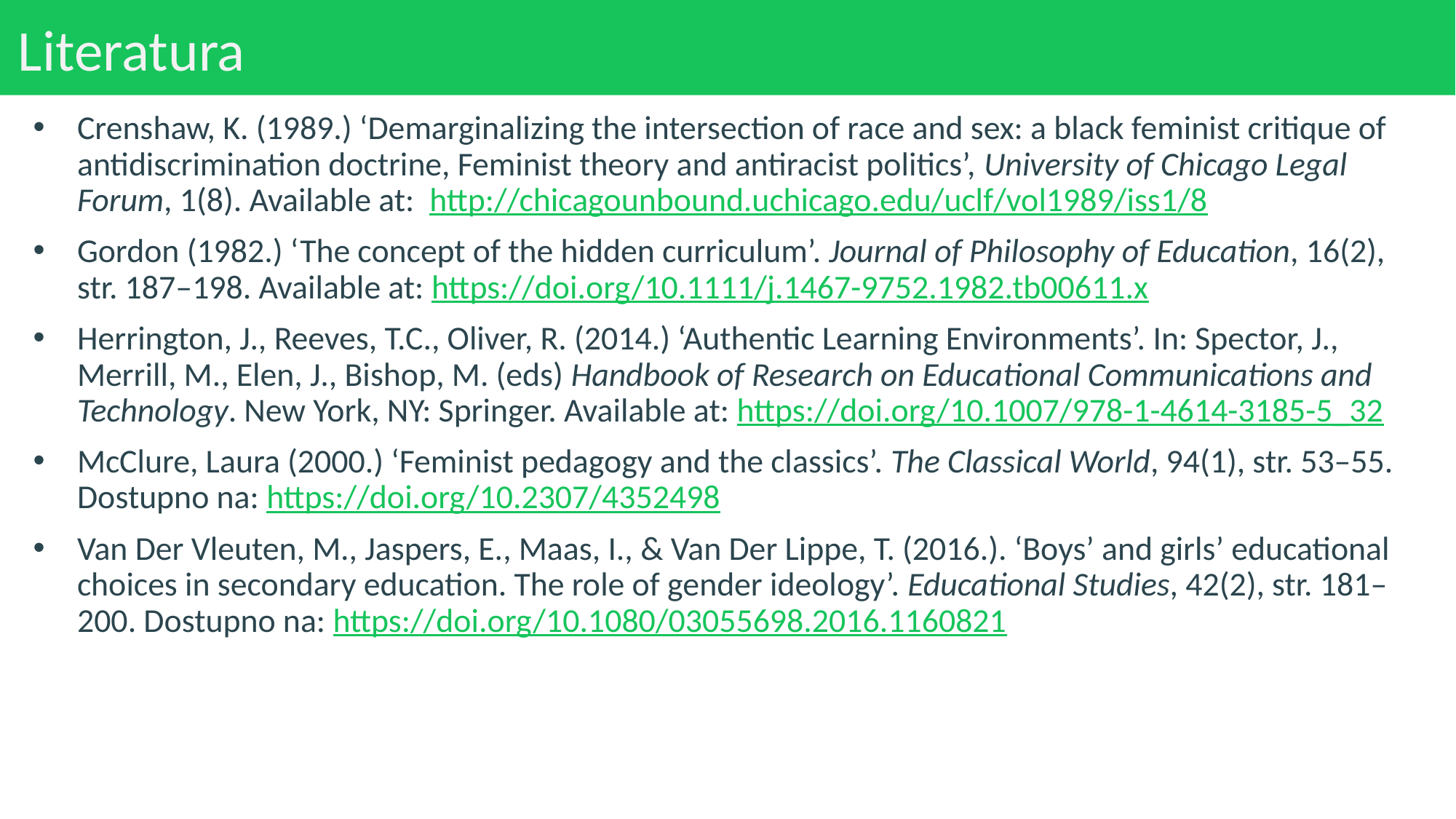

# Literatura
Crenshaw, K. (1989.) ‘Demarginalizing the intersection of race and sex: a black feminist critique of antidiscrimination doctrine, Feminist theory and antiracist politics’, University of Chicago Legal Forum, 1(8). Available at:  http://chicagounbound.uchicago.edu/uclf/vol1989/iss1/8
Gordon (1982.) ‘The concept of the hidden curriculum’. Journal of Philosophy of Education, 16(2), str. 187–198. Available at: https://doi.org/10.1111/j.1467-9752.1982.tb00611.x
Herrington, J., Reeves, T.C., Oliver, R. (2014.) ‘Authentic Learning Environments’. In: Spector, J., Merrill, M., Elen, J., Bishop, M. (eds) Handbook of Research on Educational Communications and Technology. New York, NY: Springer. Available at: https://doi.org/10.1007/978-1-4614-3185-5_32
McClure, Laura (2000.) ‘Feminist pedagogy and the classics’. The Classical World, 94(1), str. 53–55. Dostupno na: https://doi.org/10.2307/4352498
Van Der Vleuten, M., Jaspers, E., Maas, I., & Van Der Lippe, T. (2016.). ‘Boys’ and girls’ educational choices in secondary education. The role of gender ideology’. Educational Studies, 42(2), str. 181–200. Dostupno na: https://doi.org/10.1080/03055698.2016.1160821